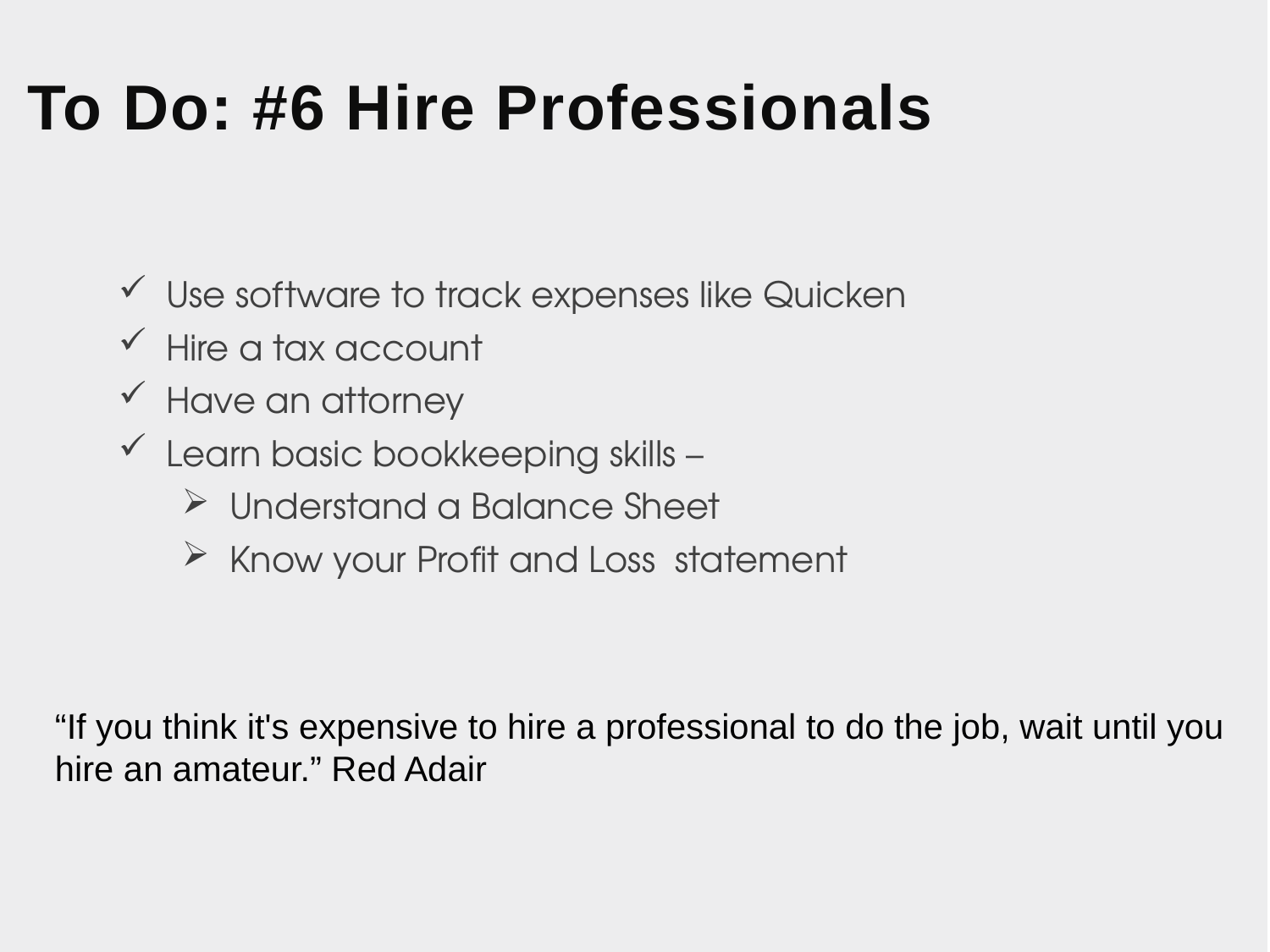

# To Do: #6 Hire Professionals
Use software to track expenses like Quicken
Hire a tax account
Have an attorney
Learn basic bookkeeping skills –
Understand a Balance Sheet
Know your Profit and Loss  statement

“If you think it's expensive to hire a professional to do the job, wait until you hire an amateur.” Red Adair